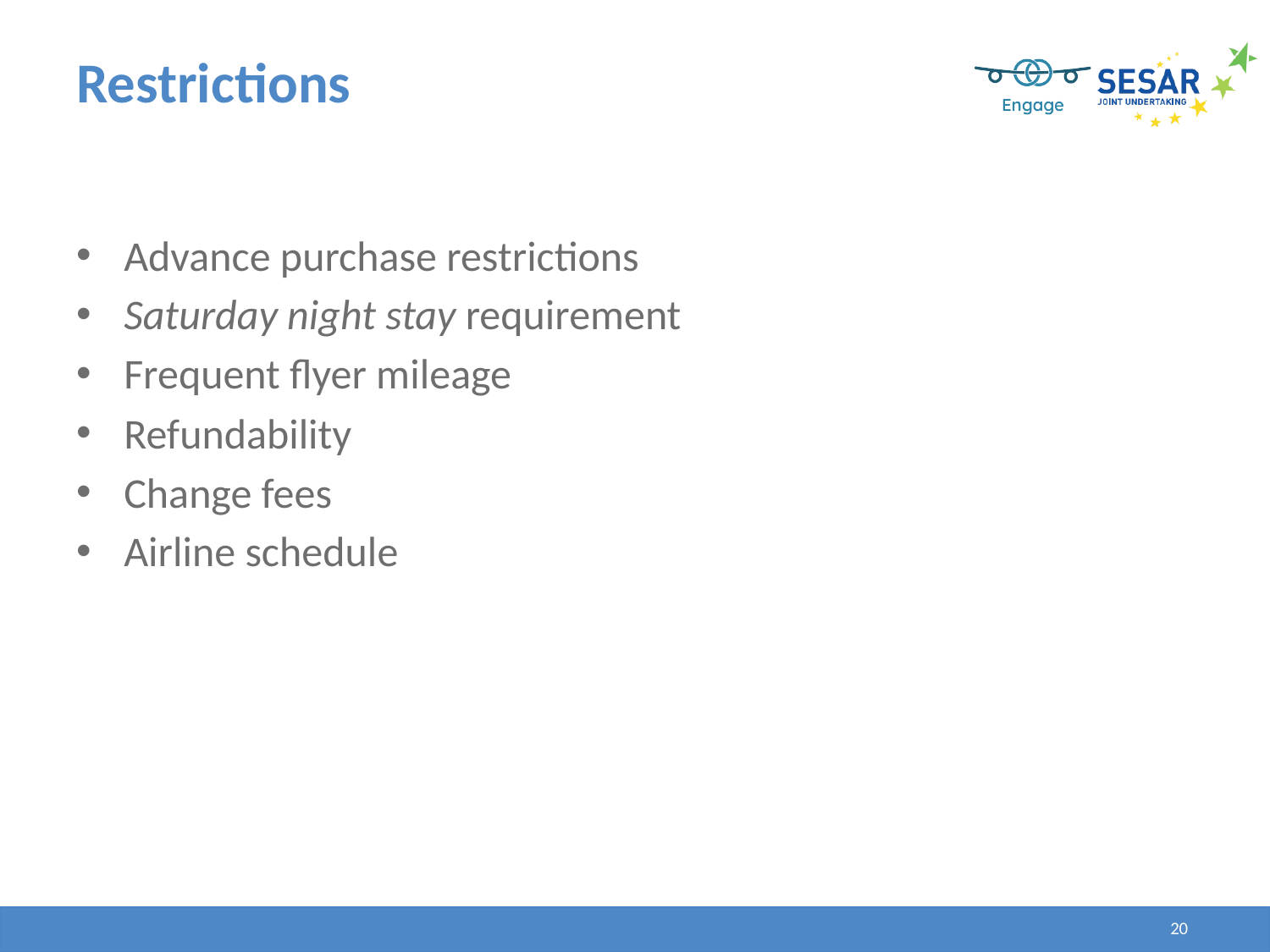

# Restrictions
Advance purchase restrictions
Saturday night stay requirement
Frequent flyer mileage
Refundability
Change fees
Airline schedule
20